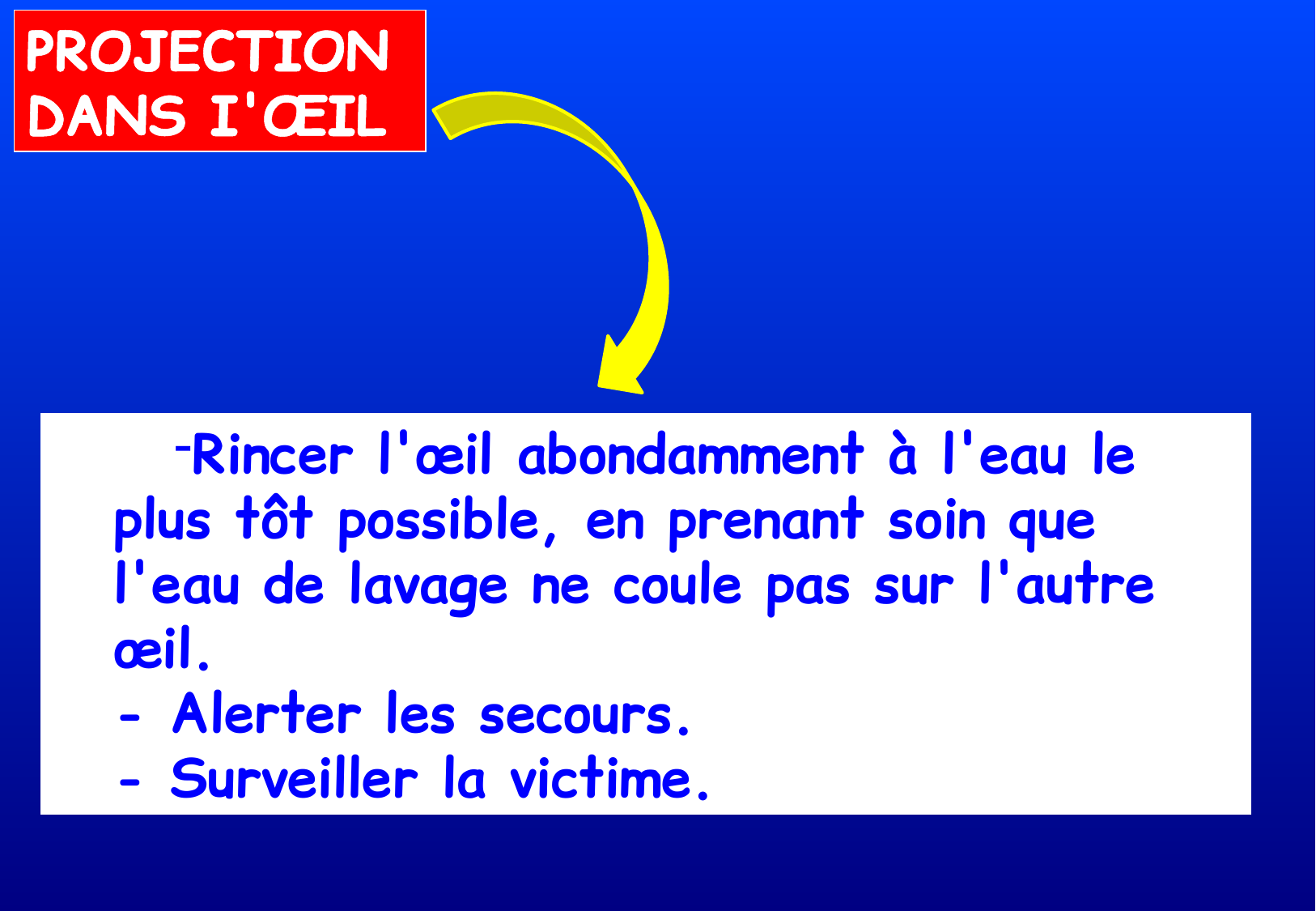

PROJECTION
DANS I'ŒIL

Rincer l'œil abondamment à l'eau le plus tôt possible, en prenant soin que l'eau de lavage ne coule pas sur l'autre œil.
- Alerter les secours.
- Surveiller la victime.